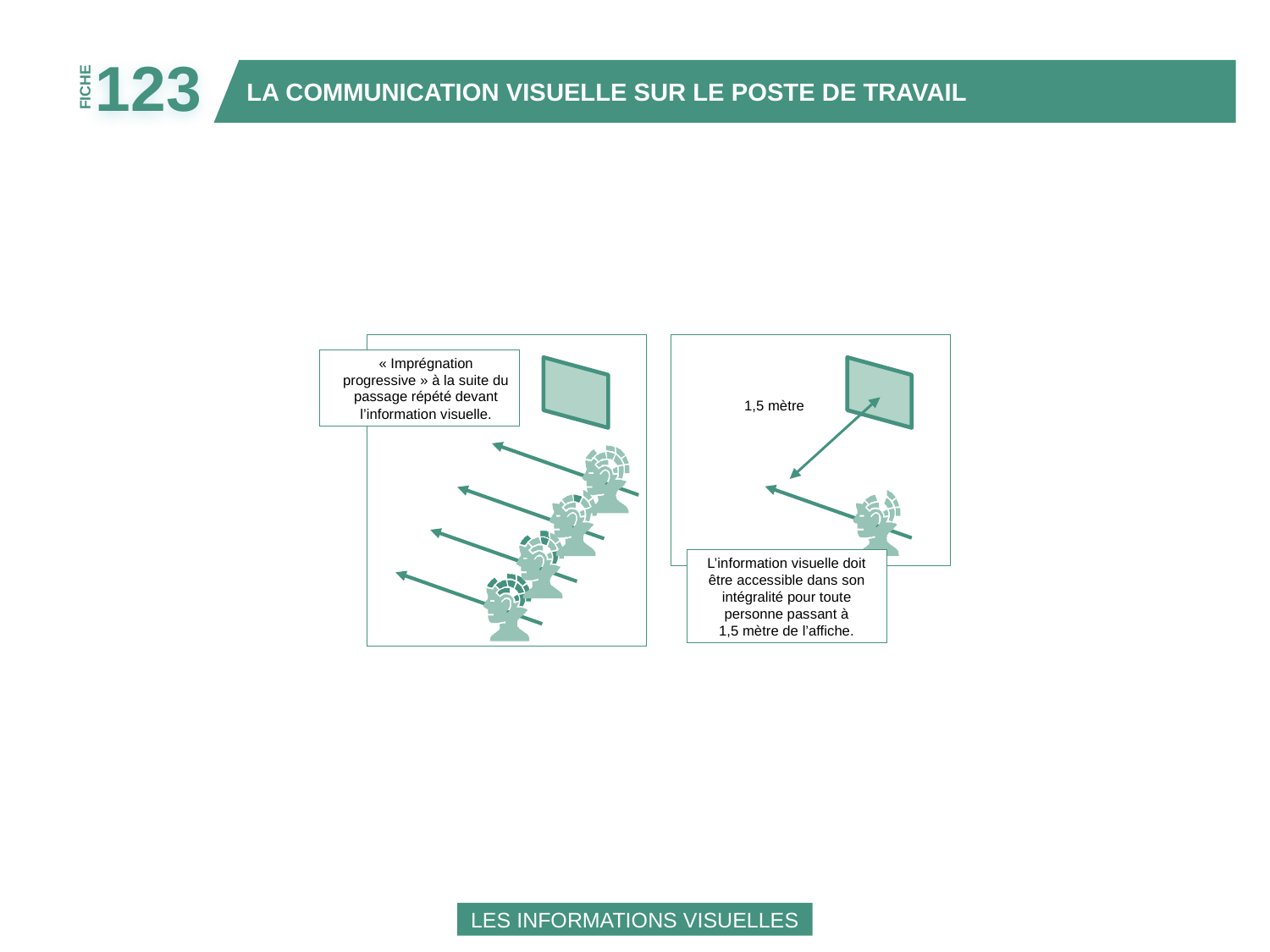

123

LA COMMUNICATION VISUELLE SUR LE POSTE DE TRAVAIL
FICHE

« Imprégnation
progressive » à la suite du
passage répété devant
l’information visuelle.

1,5 mètre

L’information visuelle doit
être accessible dans son
intégralité pour toute
personne passant à
1,5 mètre de l’affiche.

LES INFORMATIONS VISUELLES